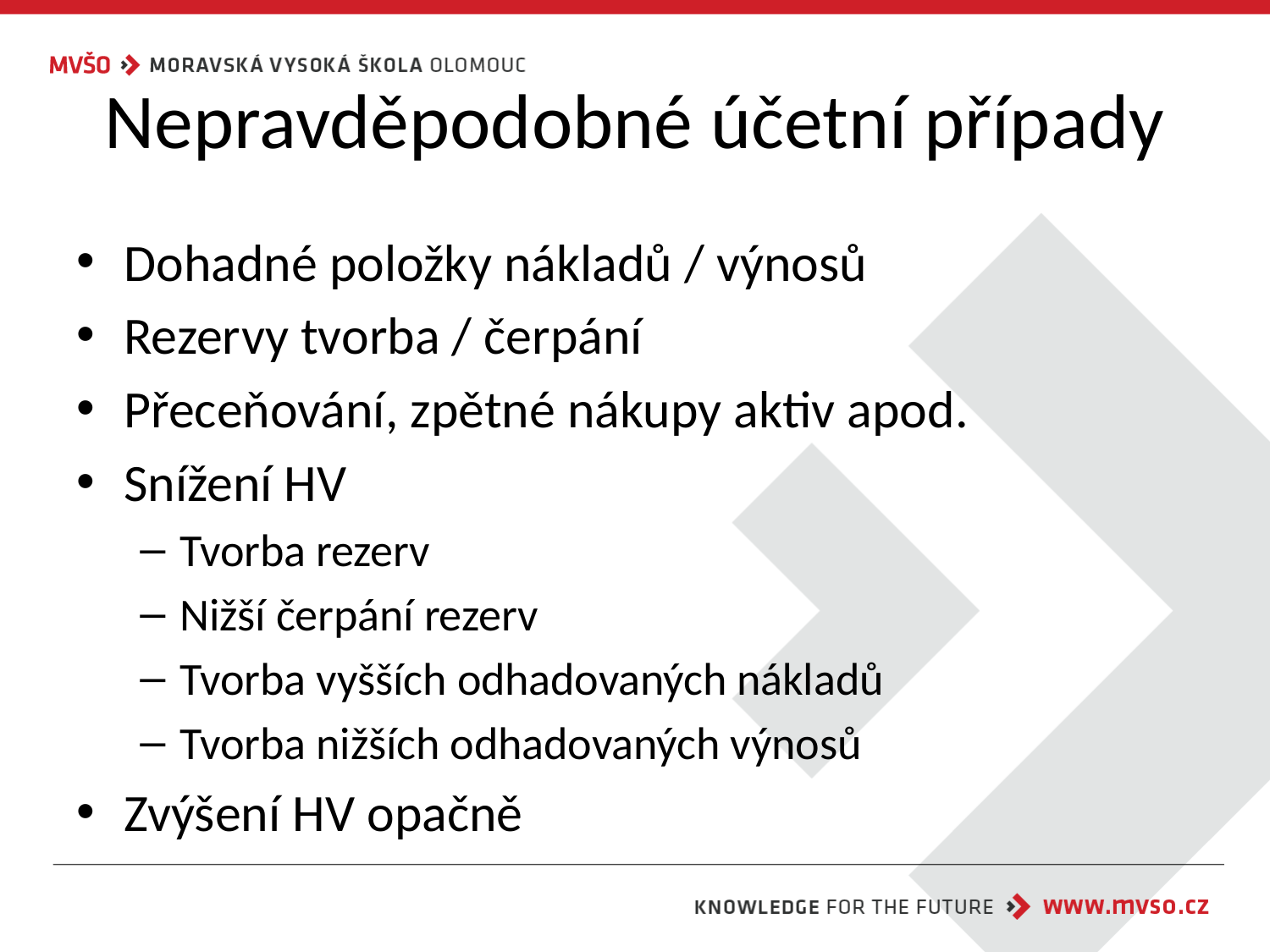

# Nepravděpodobné účetní případy
Dohadné položky nákladů / výnosů
Rezervy tvorba / čerpání
Přeceňování, zpětné nákupy aktiv apod.
Snížení HV
Tvorba rezerv
Nižší čerpání rezerv
Tvorba vyšších odhadovaných nákladů
Tvorba nižších odhadovaných výnosů
Zvýšení HV opačně